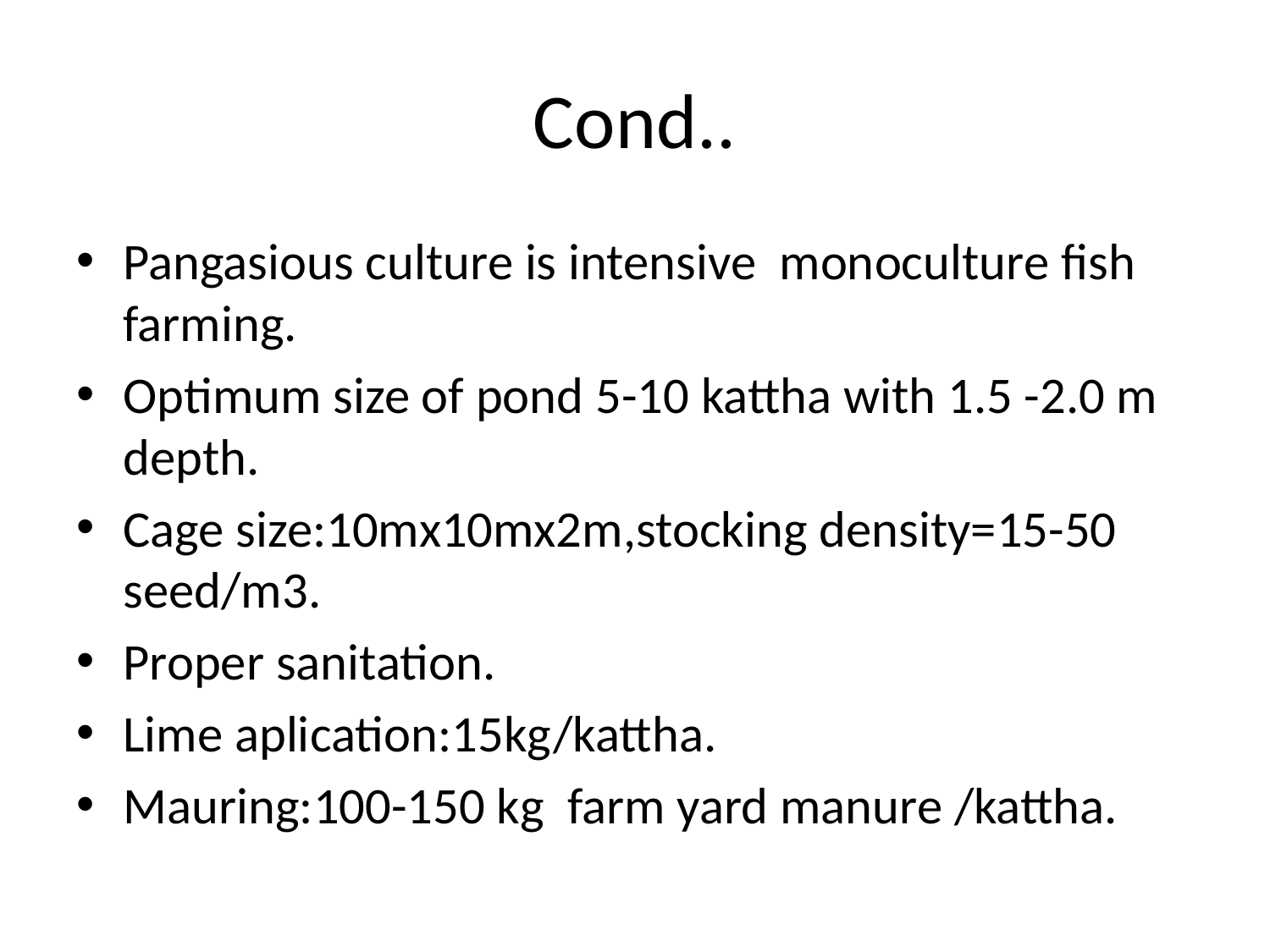

# Cond..
Pangasious culture is intensive  monoculture fish farming.
Optimum size of pond 5-10 kattha with 1.5 -2.0 m depth.
Cage size:10mx10mx2m,stocking density=15-50 seed/m3.
Proper sanitation.
Lime aplication:15kg/kattha.
Mauring:100-150 kg  farm yard manure /kattha.